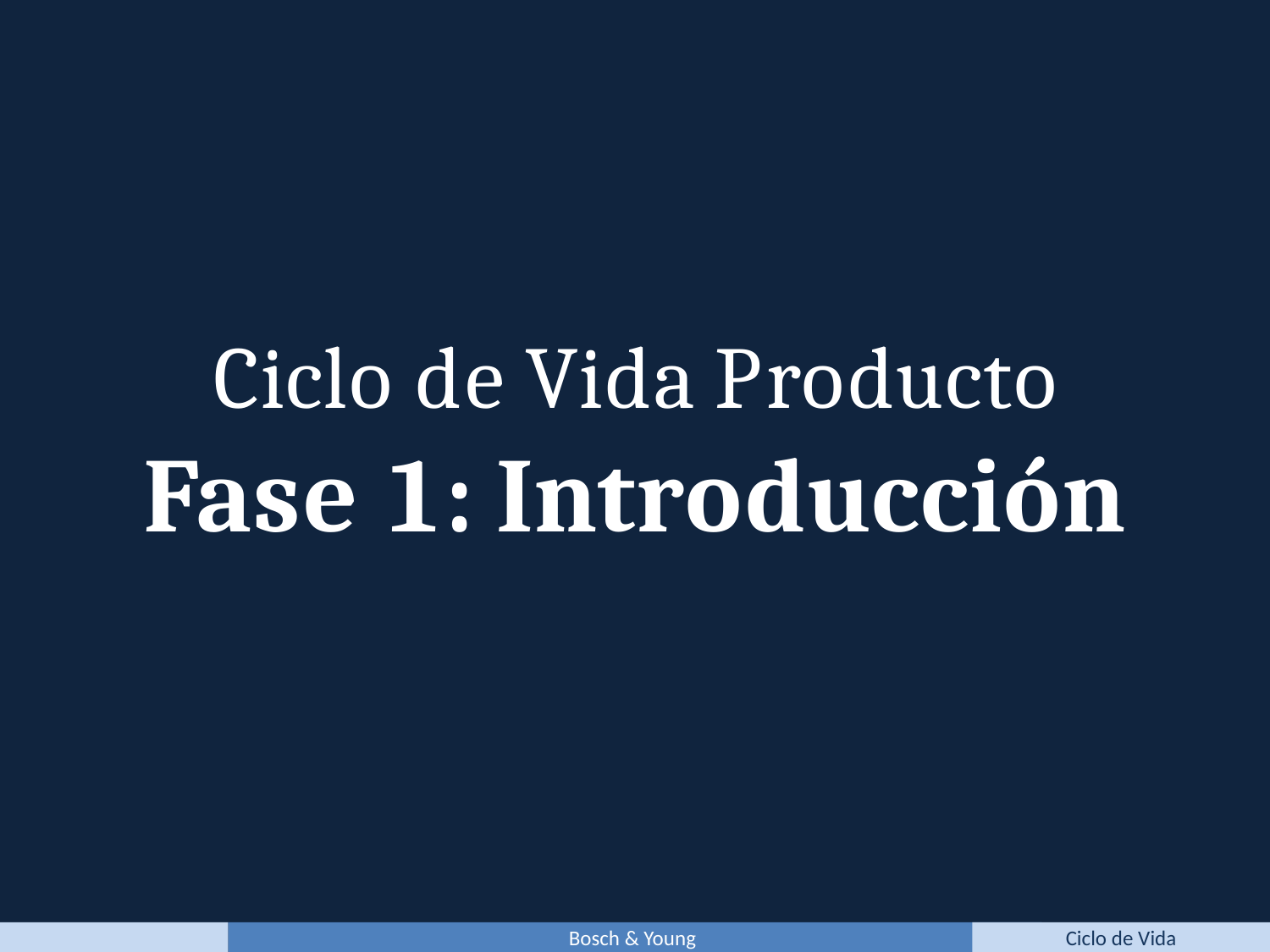

Ciclo de Vida Producto
Fase 1: Introducción

Bosch & Young
Ciclo de Vida